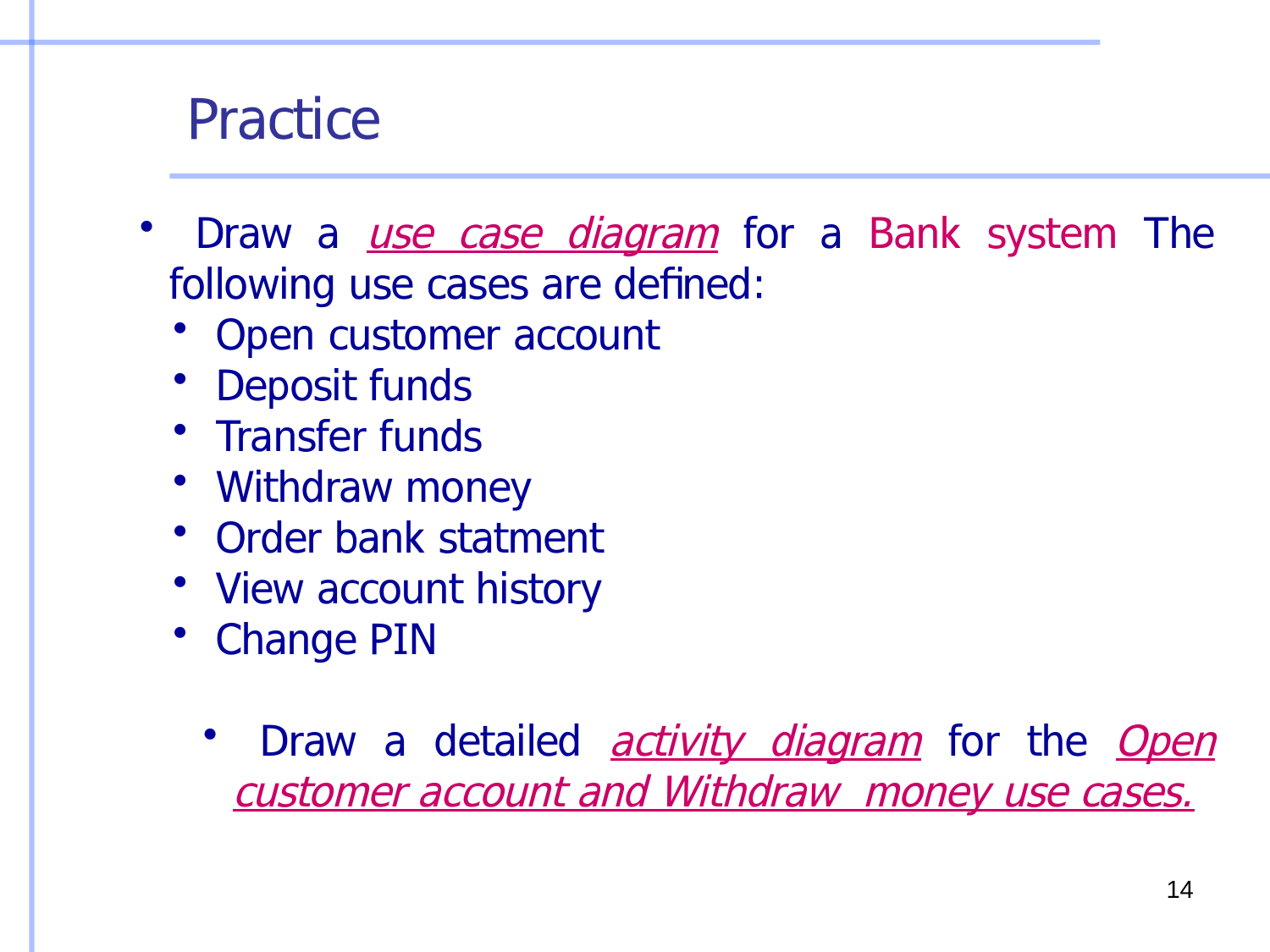

Practice

 Draw a use case diagram for a Bank system The following use cases are defined:
 Open customer account
 Deposit funds
 Transfer funds
 Withdraw money
 Order bank statment
 View account history
 Change PIN

 Draw a detailed activity diagram for the Open customer account and Withdraw  money use cases.

14